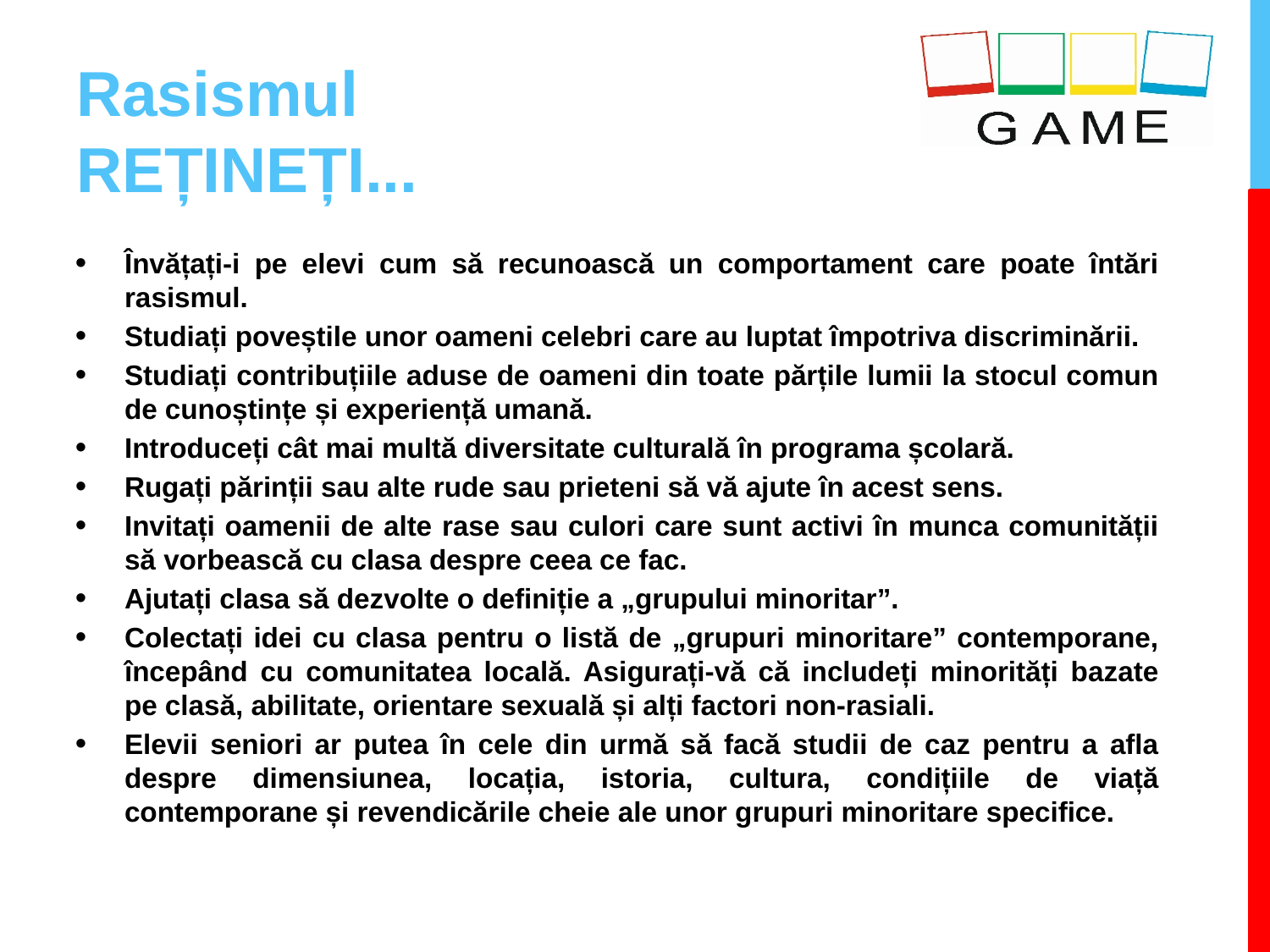

# Rasismul REȚINEȚI...
Învățați-i pe elevi cum să recunoască un comportament care poate întări rasismul.
Studiați poveștile unor oameni celebri care au luptat împotriva discriminării.
Studiați contribuțiile aduse de oameni din toate părțile lumii la stocul comun de cunoștințe și experiență umană.
Introduceți cât mai multă diversitate culturală în programa școlară.
Rugați părinții sau alte rude sau prieteni să vă ajute în acest sens.
Invitați oamenii de alte rase sau culori care sunt activi în munca comunității să vorbească cu clasa despre ceea ce fac.
Ajutați clasa să dezvolte o definiție a „grupului minoritar”.
Colectați idei cu clasa pentru o listă de „grupuri minoritare” contemporane, începând cu comunitatea locală. Asigurați-vă că includeți minorități bazate pe clasă, abilitate, orientare sexuală și alți factori non-rasiali.
Elevii seniori ar putea în cele din urmă să facă studii de caz pentru a afla despre dimensiunea, locația, istoria, cultura, condițiile de viață contemporane și revendicările cheie ale unor grupuri minoritare specifice.